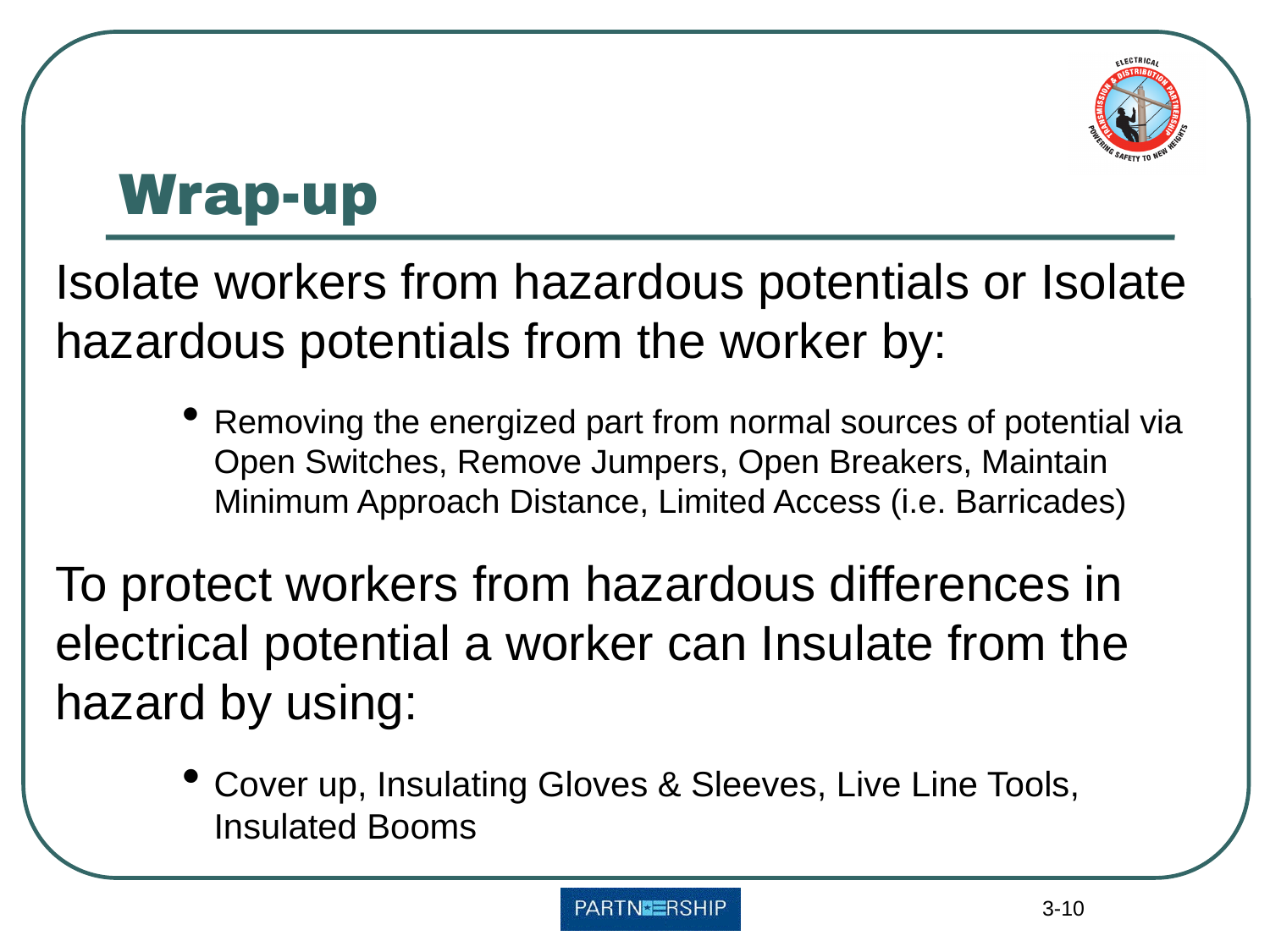

# Wrap-up
Isolate workers from hazardous potentials or Isolate hazardous potentials from the worker by:
Removing the energized part from normal sources of potential via Open Switches, Remove Jumpers, Open Breakers, Maintain Minimum Approach Distance, Limited Access (i.e. Barricades)
To protect workers from hazardous differences in electrical potential a worker can Insulate from the hazard by using:
Cover up, Insulating Gloves & Sleeves, Live Line Tools, Insulated Booms
3-10